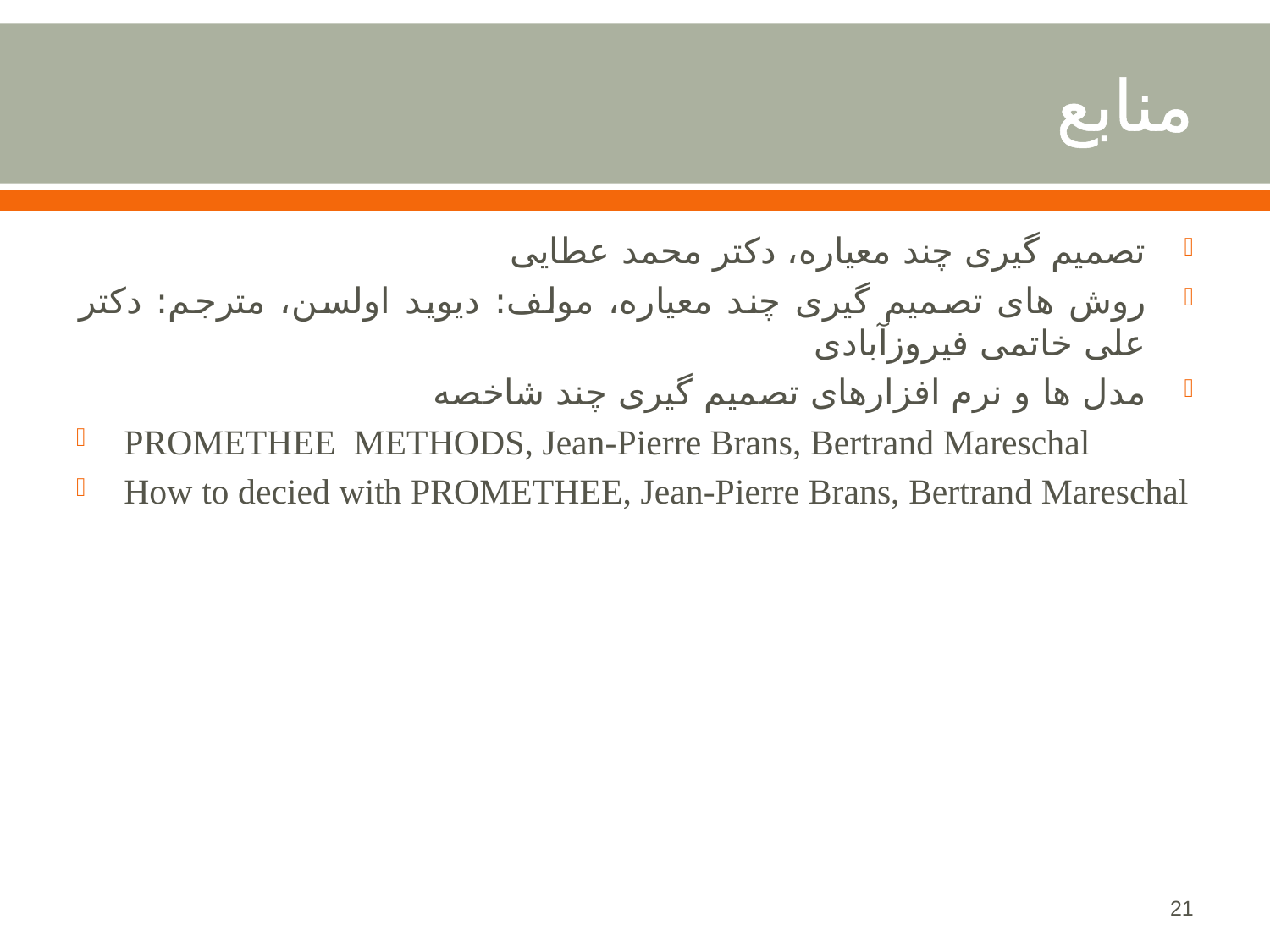

# منابع
تصمیم گیری چند معیاره، دکتر محمد عطایی
روش های تصمیم گیری چند معیاره، مولف: دیوید اولسن، مترجم: دکتر علی خاتمی فیروزآبادی
مدل ها و نرم افزارهای تصمیم گیری چند شاخصه
PROMETHEE  METHODS, Jean-Pierre Brans, Bertrand Mareschal
How to decied with PROMETHEE, Jean-Pierre Brans, Bertrand Mareschal
21